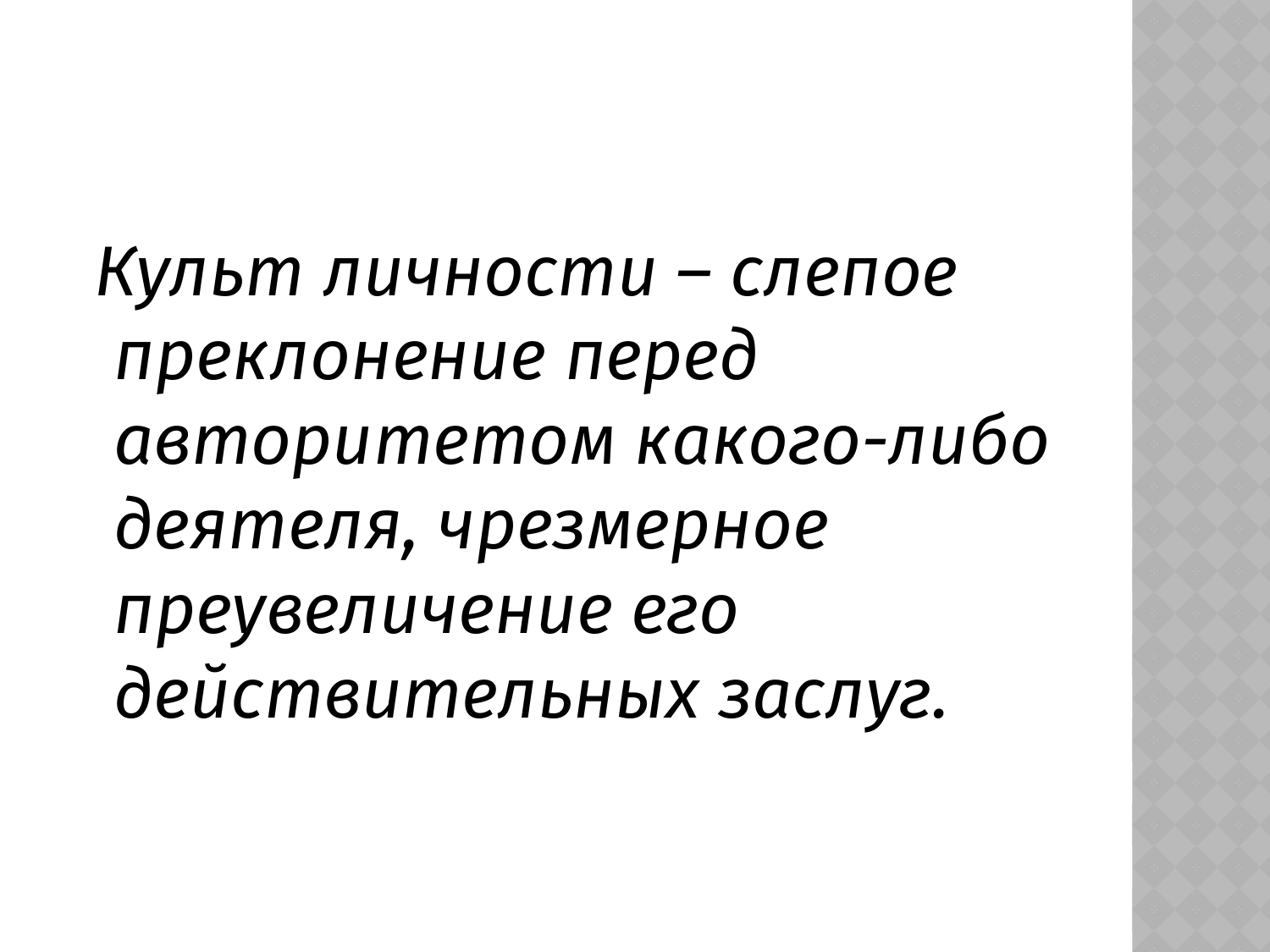

#
 Культ личности – слепое преклонение перед авторитетом какого-либо деятеля, чрезмерное преувеличение его действительных заслуг.